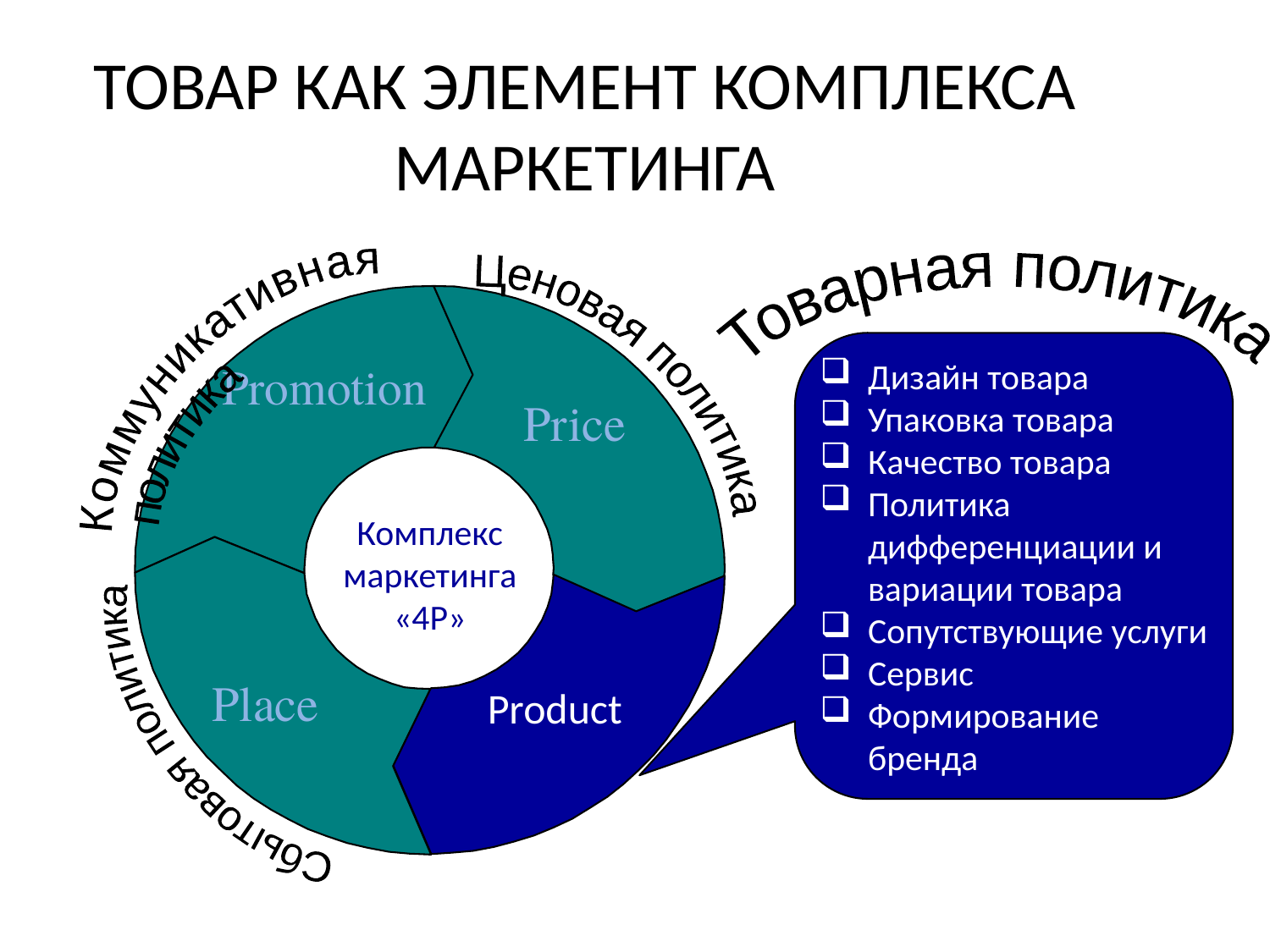

# ТОВАР КАК ЭЛЕМЕНТ КОМПЛЕКСА МАРКЕТИНГА
Товарная политика

Ценовая политика
Коммуникативная
 политика
Дизайн товара
Упаковка товара
Качество товара
Политика дифференциации и вариации товара
Сопутствующие услуги
Сервис
Формирование бренда
Promotion
Price
Комплекс маркетинга
«4P»

Сбытовая политика

Place
Product